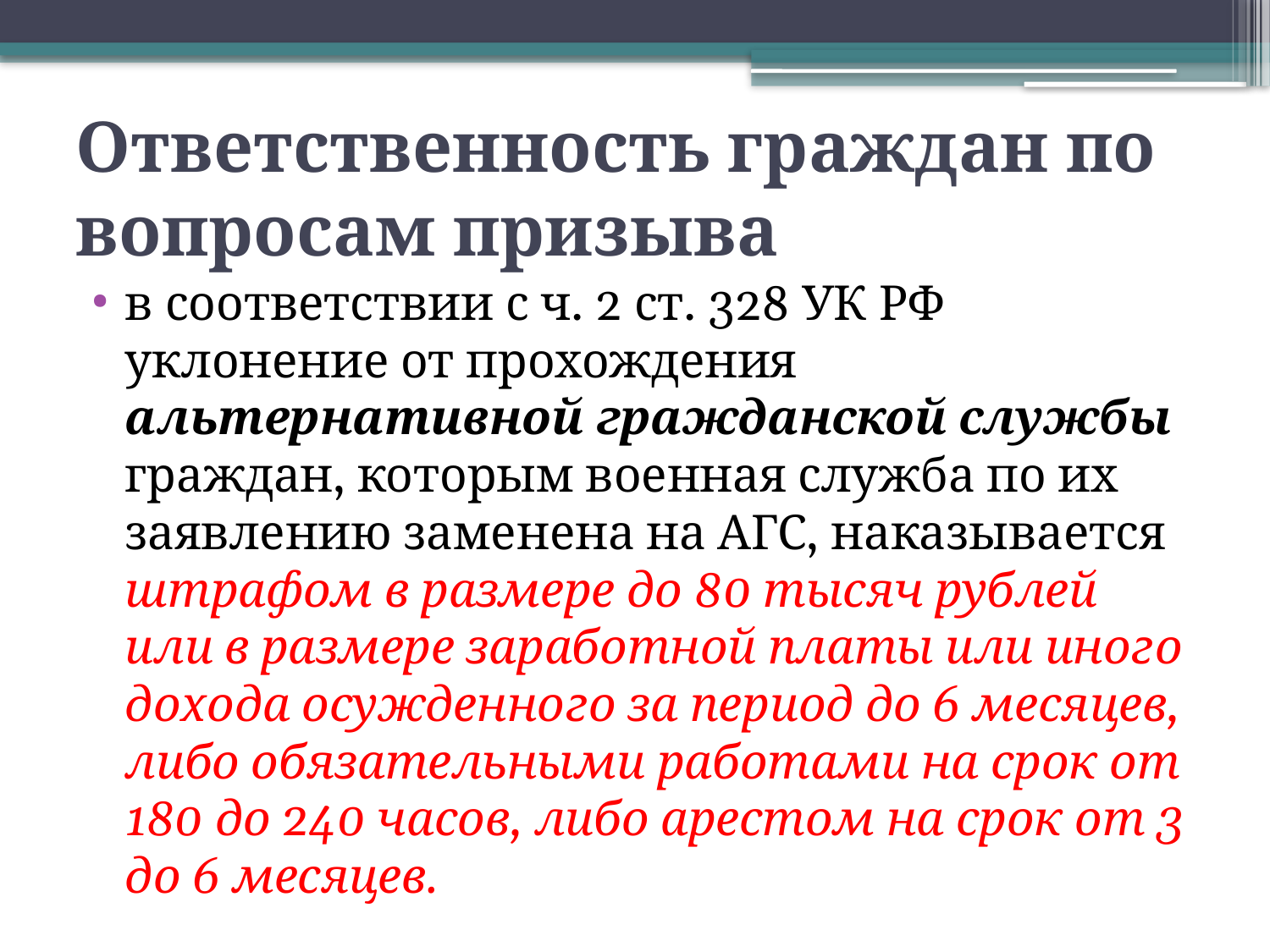

# Ответственность граждан по вопросам призыва
в соответствии с ч. 2 ст. 328 УК РФ уклонение от прохождения альтернативной гражданской службы граждан, которым военная служба по их заявлению заменена на АГС, наказывается штрафом в размере до 80 тысяч рублей или в размере заработной платы или иного дохода осужденного за период до 6 месяцев, либо обязательными работами на срок от 180 до 240 часов, либо арестом на срок от 3 до 6 месяцев.